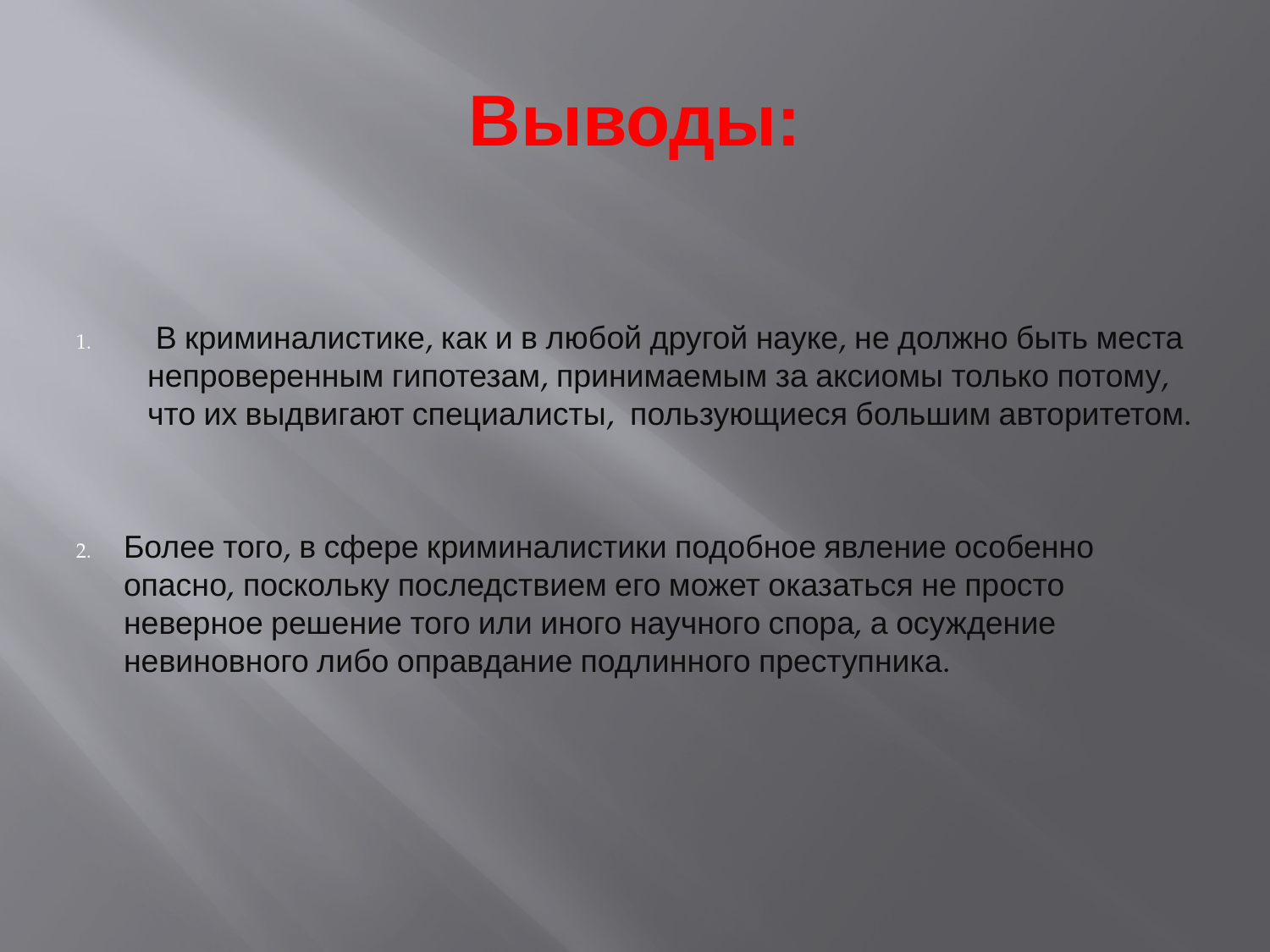

# Выводы:

 В криминалистике, как и в любой другой науке, не должно быть места непроверенным гипотезам, принимаемым за аксиомы только потому, что их выдвигают специалисты,  пользующиеся большим авторитетом.

Более того, в сфере криминалистики подобное явление особенно опасно, поскольку последствием его может оказаться не просто неверное решение того или иного научного спора, а осуждение невиновного либо оправдание подлинного преступника.